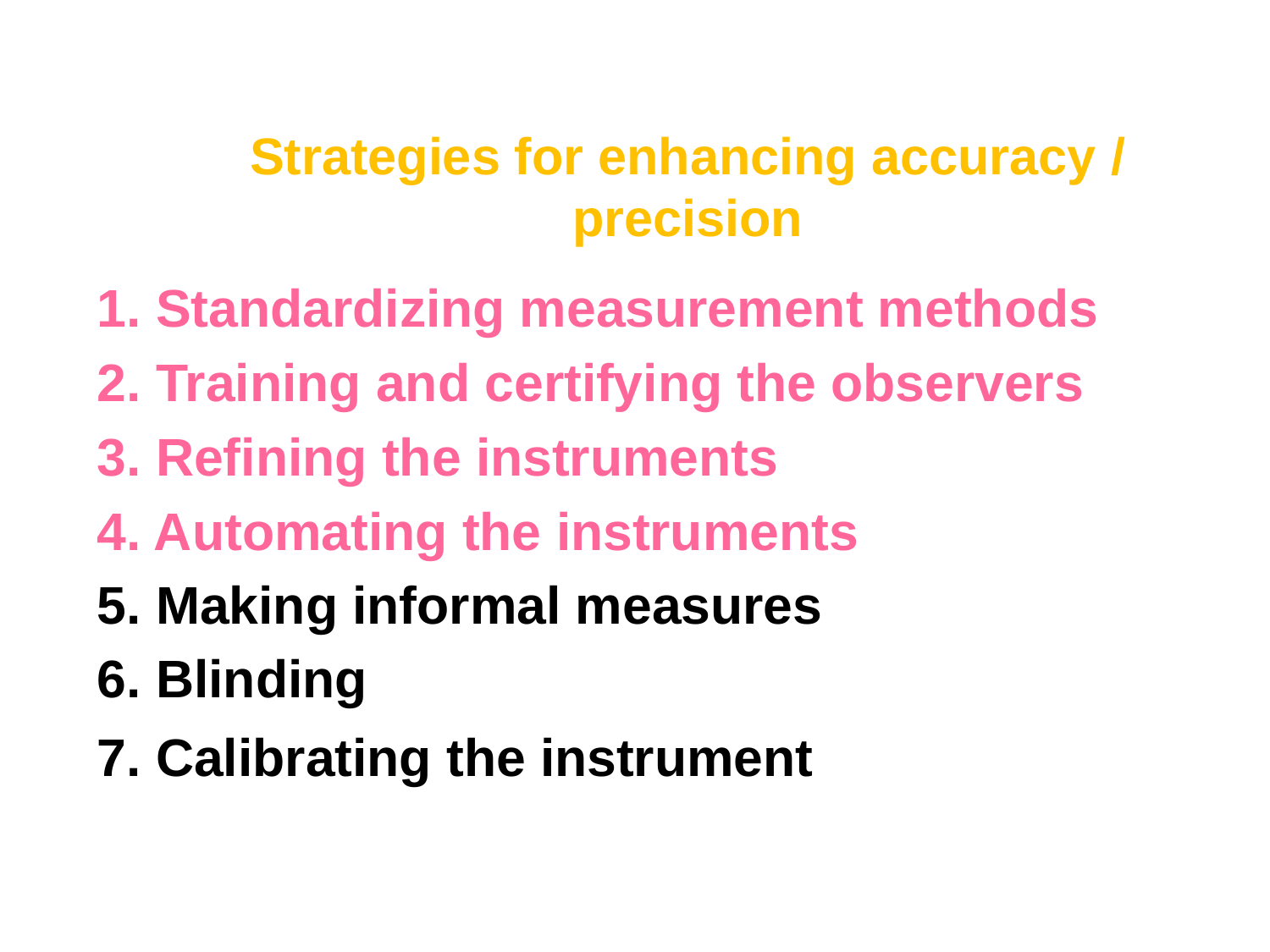

# Strategies for enhancing accuracy / precision
1. Standardizing measurement methods
2. Training and certifying the observers
3. Refining the instruments
4. Automating the instruments
5. Making informal measures
6. Blinding
7. Calibrating the instrument